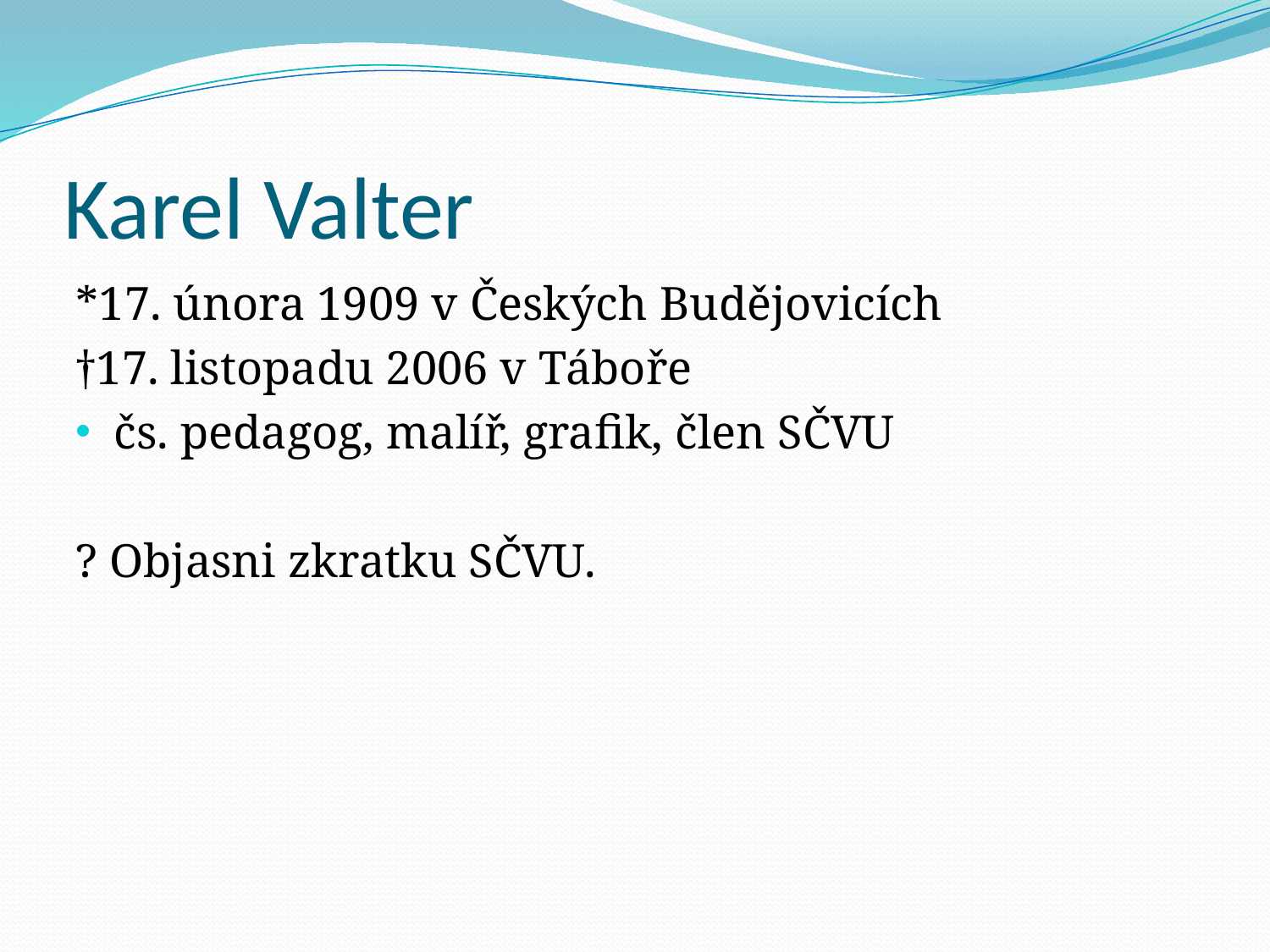

# Karel Valter
*17. února 1909 v Českých Budějovicích
†17. listopadu 2006 v Táboře
čs. pedagog, malíř, grafik, člen SČVU

? Objasni zkratku SČVU.